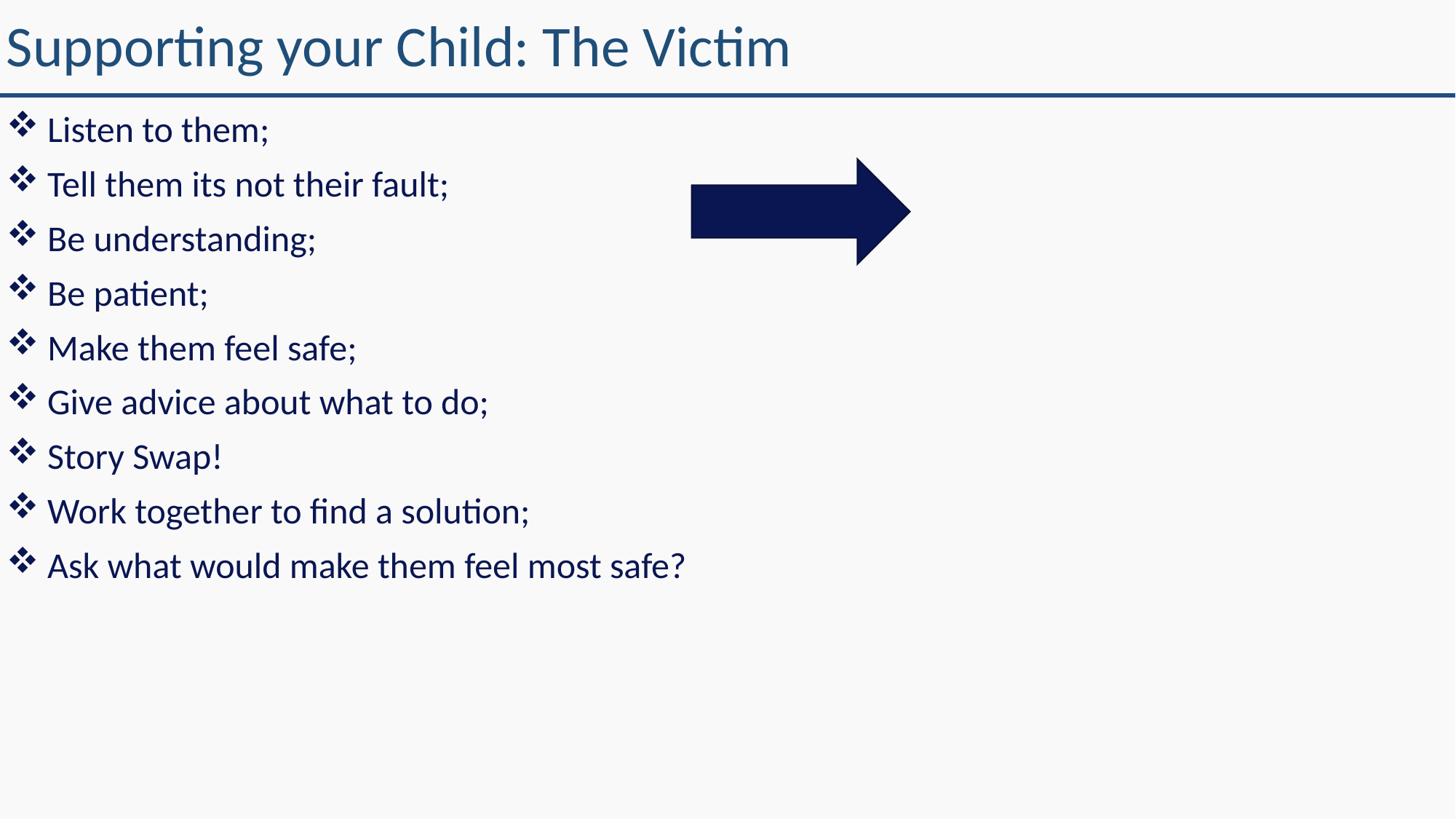

# Supporting your Child: The Victim

Listen to them;
Tell them its not their fault;
Be understanding;
Be patient;
Make them feel safe;
Give advice about what to do;
Story Swap!
Work together to find a solution;
Ask what would make them feel most safe?